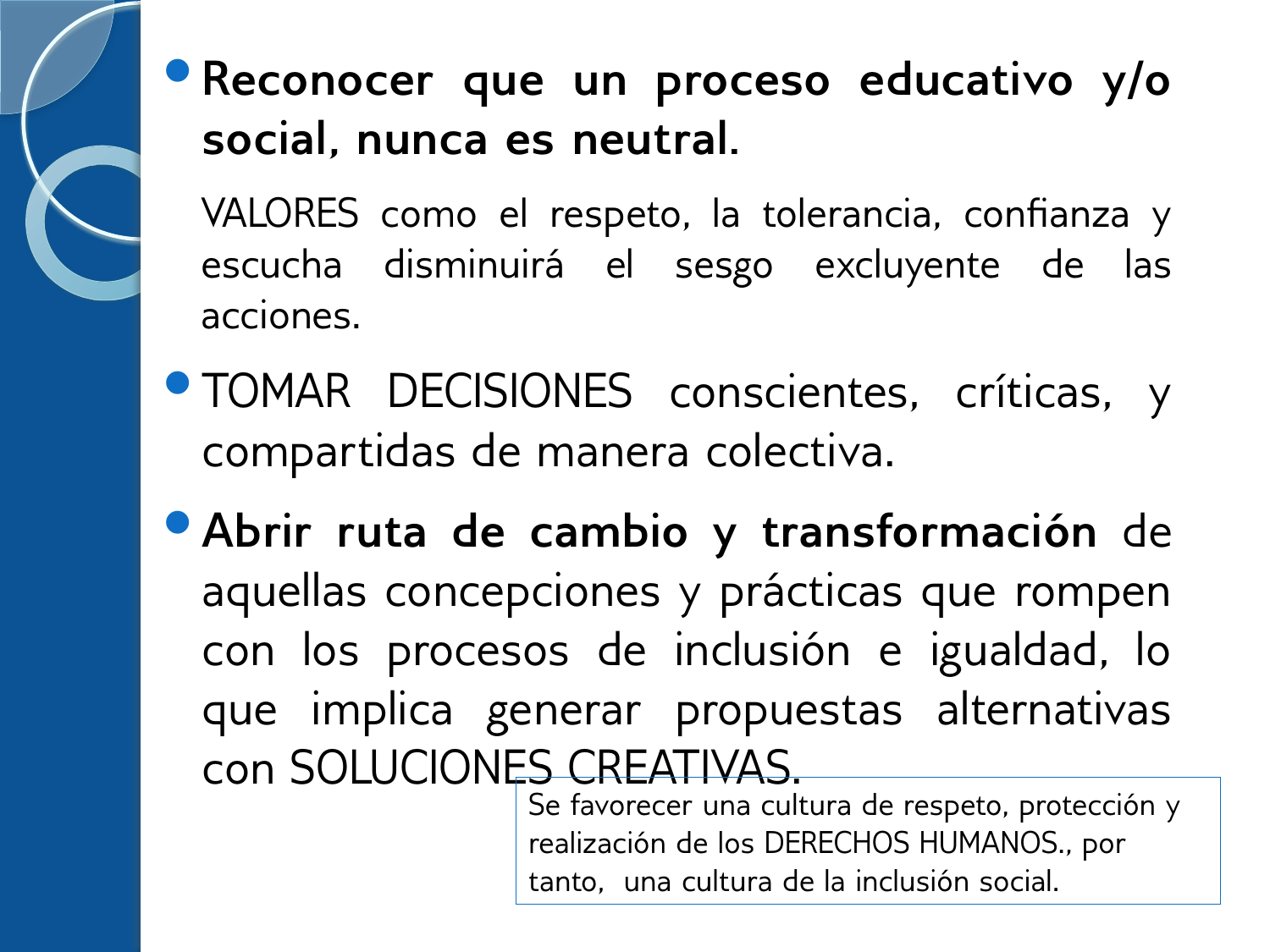

Reconocer que un proceso educativo y/o social, nunca es neutral.
VALORES como el respeto, la tolerancia, confianza y escucha disminuirá el sesgo excluyente de las acciones.
TOMAR DECISIONES conscientes, críticas, y compartidas de manera colectiva.
Abrir ruta de cambio y transformación de aquellas concepciones y prácticas que rompen con los procesos de inclusión e igualdad, lo que implica generar propuestas alternativas con SOLUCIONES CREATIVAS.
Se favorecer una cultura de respeto, protección y realización de los DERECHOS HUMANOS., por tanto,  una cultura de la inclusión social.